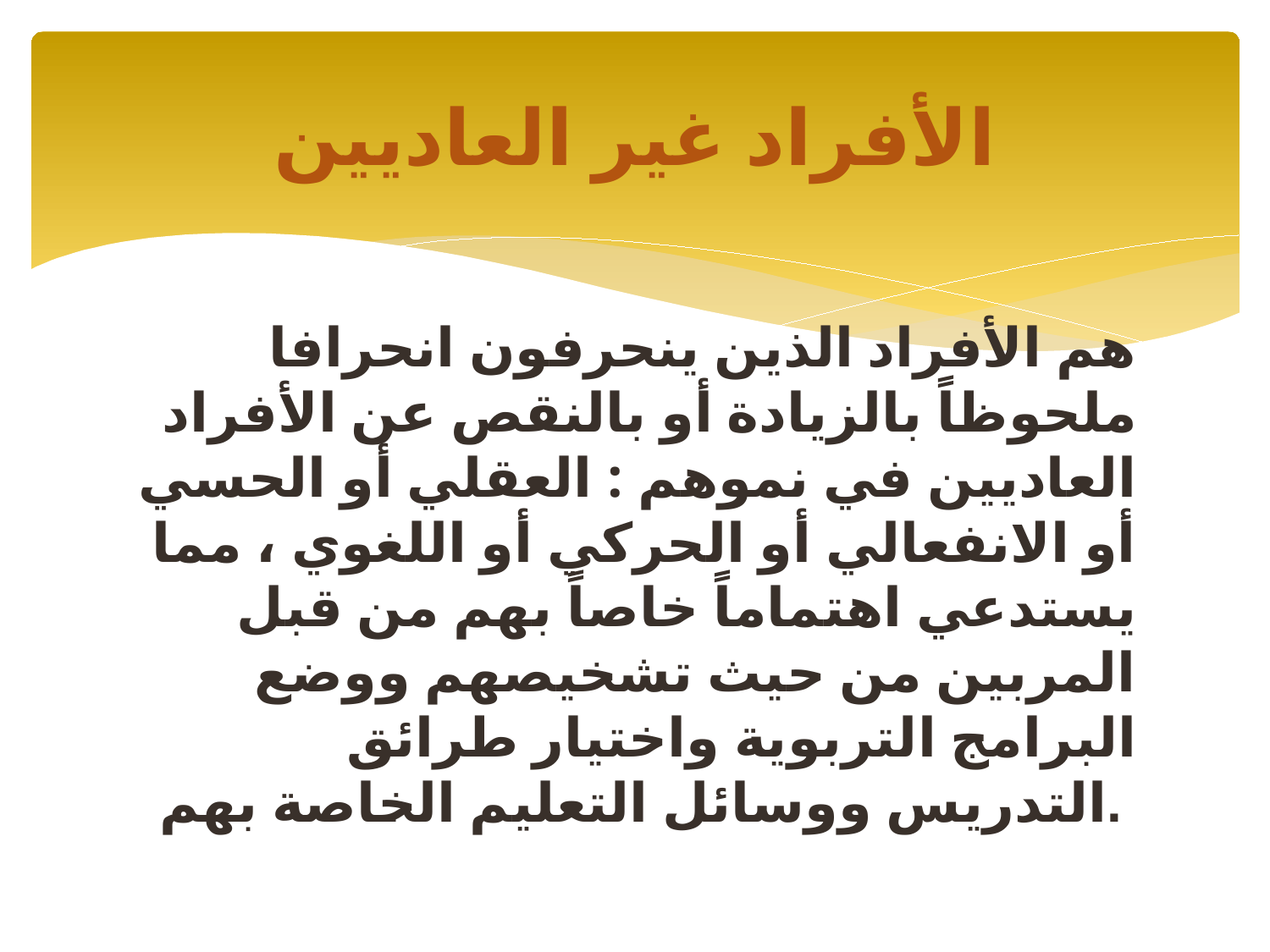

# الأفراد غير العاديين
هم الأفراد الذين ينحرفون انحرافا ملحوظاً بالزيادة أو بالنقص عن الأفراد العاديين في نموهم : العقلي أو الحسي أو الانفعالي أو الحركي أو اللغوي ، مما يستدعي اهتماماً خاصاً بهم من قبل المربين من حيث تشخيصهم ووضع البرامج التربوية واختيار طرائق التدريس ووسائل التعليم الخاصة بهم.